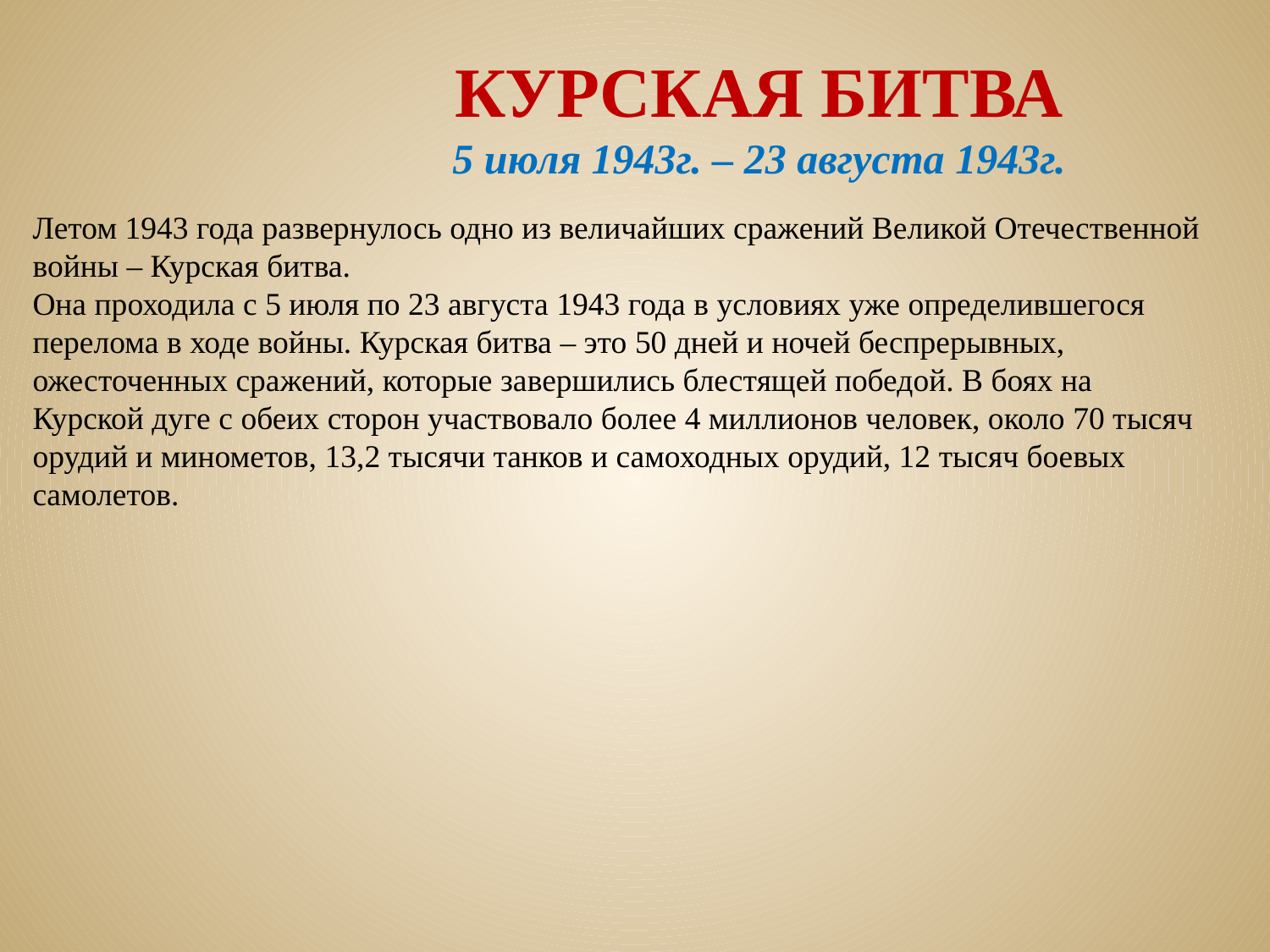

# КУРСКАЯ БИТВА 5 июля 1943г. – 23 августа 1943г.
Летом 1943 года развернулось одно из величайших сражений Великой Отечественной войны – Курская битва.
Она проходила с 5 июля по 23 августа 1943 года в условиях уже определившегося перелома в ходе войны. Курская битва – это 50 дней и ночей беспрерывных, ожесточенных сражений, которые завершились блестящей победой. В боях на Курской дуге с обеих сторон участвовало более 4 миллионов человек, около 70 тысяч орудий и минометов, 13,2 тысячи танков и самоходных орудий, 12 тысяч боевых самолетов.